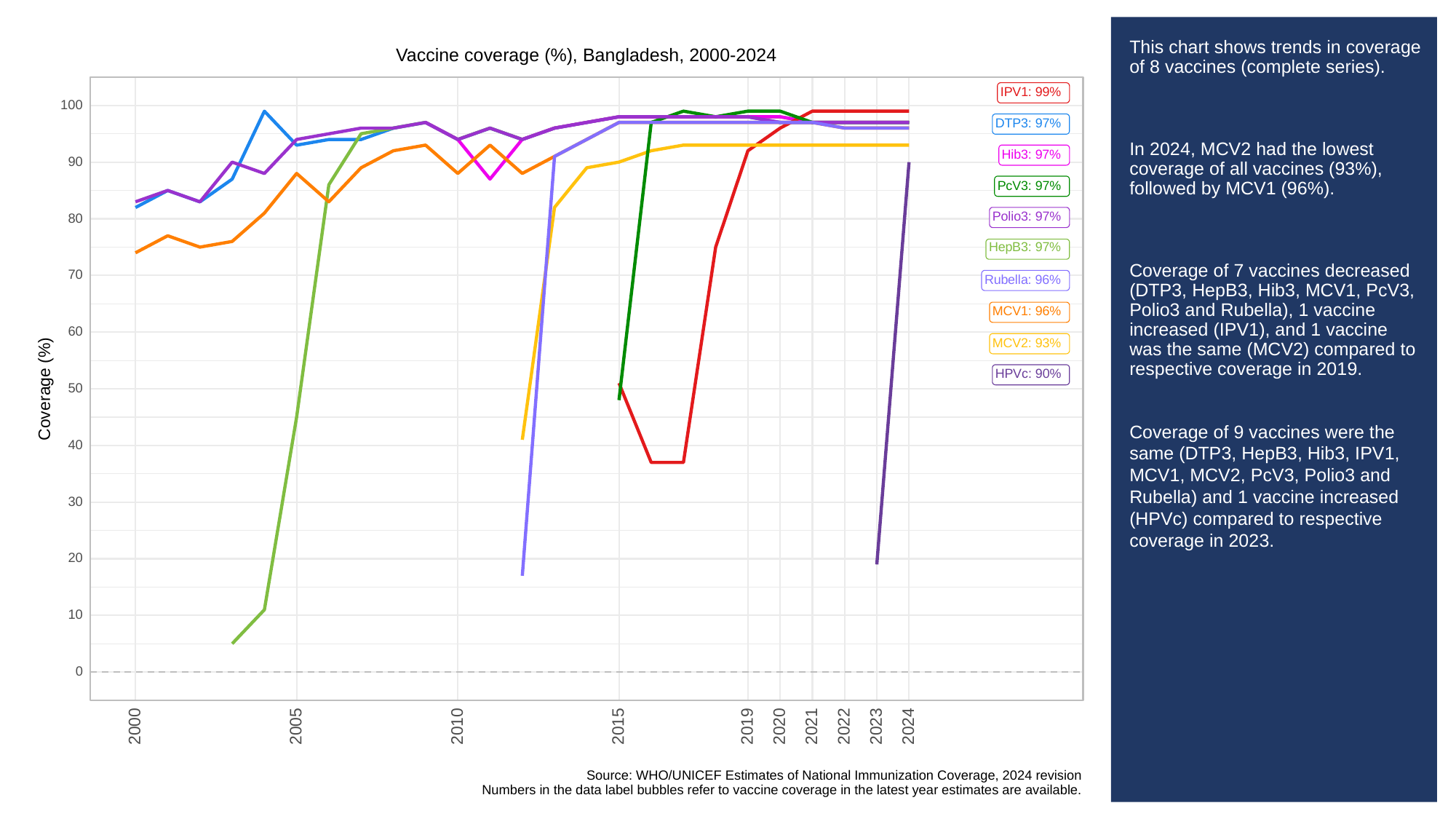

# This chart shows trends in coverage of 8 vaccines (complete series).

In 2024, MCV2 had the lowest coverage of all vaccines (93%), followed by MCV1 (96%).

Coverage of 7 vaccines decreased (DTP3, HepB3, Hib3, MCV1, PcV3, Polio3 and Rubella), 1 vaccine increased (IPV1), and 1 vaccine was the same (MCV2) compared to respective coverage in 2019.

Coverage of 9 vaccines were the same (DTP3, HepB3, Hib3, IPV1, MCV1, MCV2, PcV3, Polio3 and Rubella) and 1 vaccine increased (HPVc) compared to respective coverage in 2023.

Vaccine coverage (%), Bangladesh, 2000-2024

IPV1: 99%

100

DTP3: 97%

Hib3: 97%
90

PcV3: 97%

Polio3: 97%
80

HepB3: 97%

70
Rubella: 96%

MCV1: 96%
60

MCV2: 93%

HPVc: 90%
Coverage (%)
50

40

30

20

10

0

2023
2000
2005
2010
2015
2019
2020
2021
2022
2024
Source: WHO/UNICEF Estimates of National Immunization Coverage, 2024 revision
Numbers in the data label bubbles refer to vaccine coverage in the latest year estimates are available.